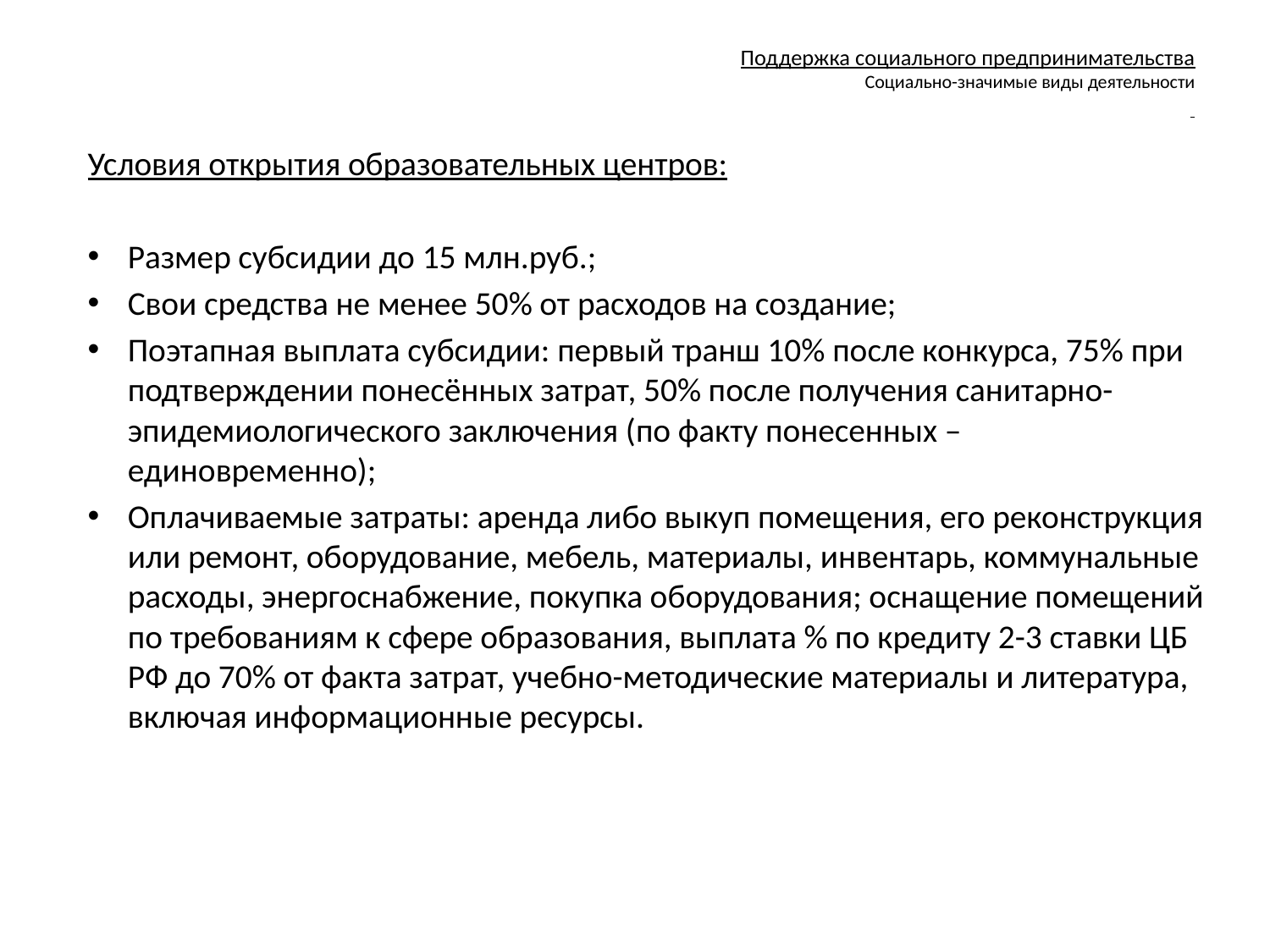

# Поддержка социального предпринимательства Социально-значимые виды деятельности
Условия открытия образовательных центров:

Размер субсидии до 15 млн.руб.;
Свои средства не менее 50% от расходов на создание;
Поэтапная выплата субсидии: первый транш 10% после конкурса, 75% при подтверждении понесённых затрат, 50% после получения санитарно-эпидемиологического заключения (по факту понесенных – единовременно);
Оплачиваемые затраты: аренда либо выкуп помещения, его реконструкция или ремонт, оборудование, мебель, материалы, инвентарь, коммунальные расходы, энергоснабжение, покупка оборудования; оснащение помещений по требованиям к сфере образования, выплата % по кредиту 2-3 ставки ЦБ РФ до 70% от факта затрат, учебно-методические материалы и литература, включая информационные ресурсы.